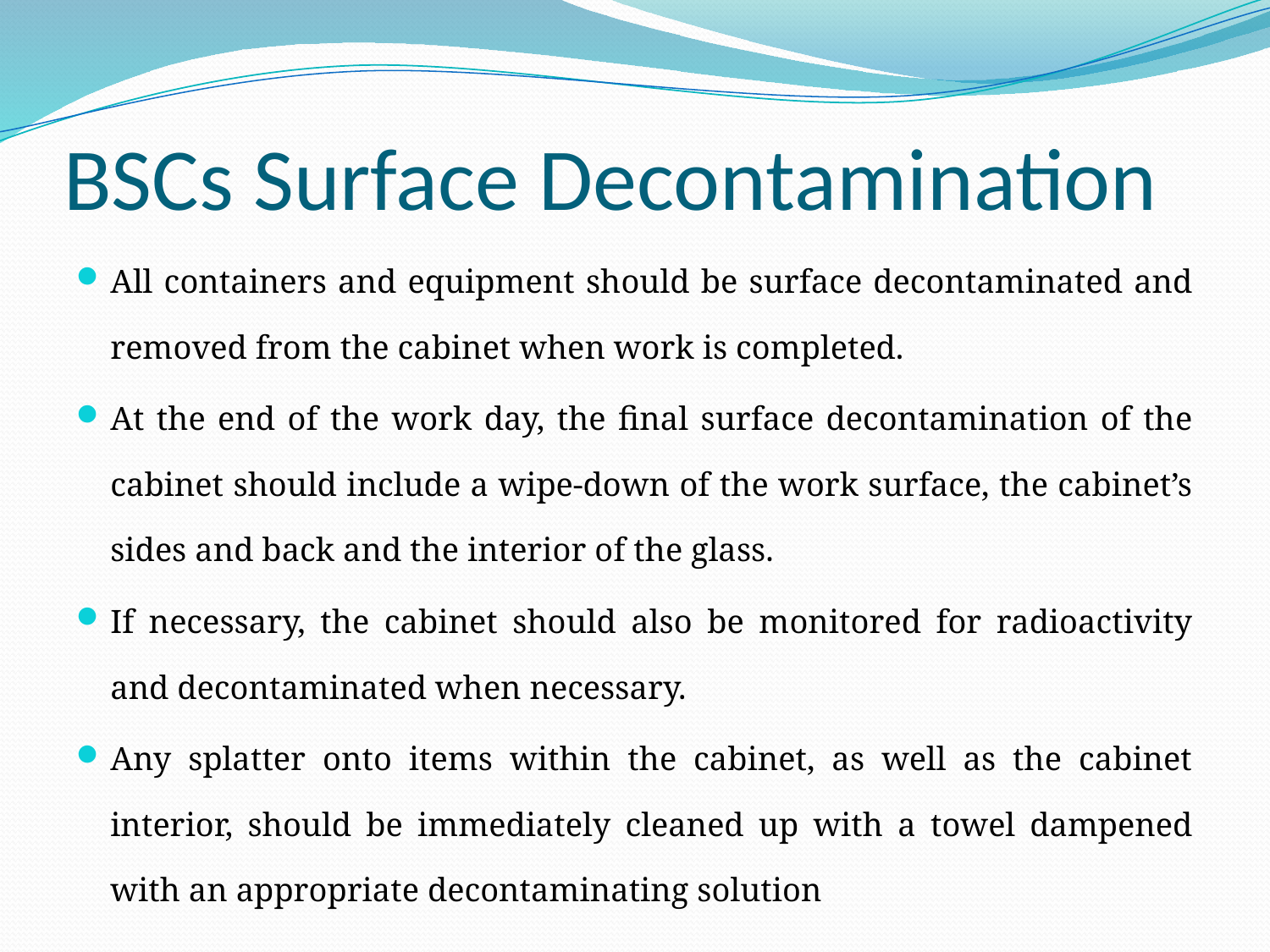

# BSCs Surface Decontamination
All containers and equipment should be surface decontaminated and removed from the cabinet when work is completed.
At the end of the work day, the final surface decontamination of the cabinet should include a wipe-down of the work surface, the cabinet’s sides and back and the interior of the glass.
If necessary, the cabinet should also be monitored for radioactivity and decontaminated when necessary.
Any splatter onto items within the cabinet, as well as the cabinet interior, should be immediately cleaned up with a towel dampened with an appropriate decontaminating solution